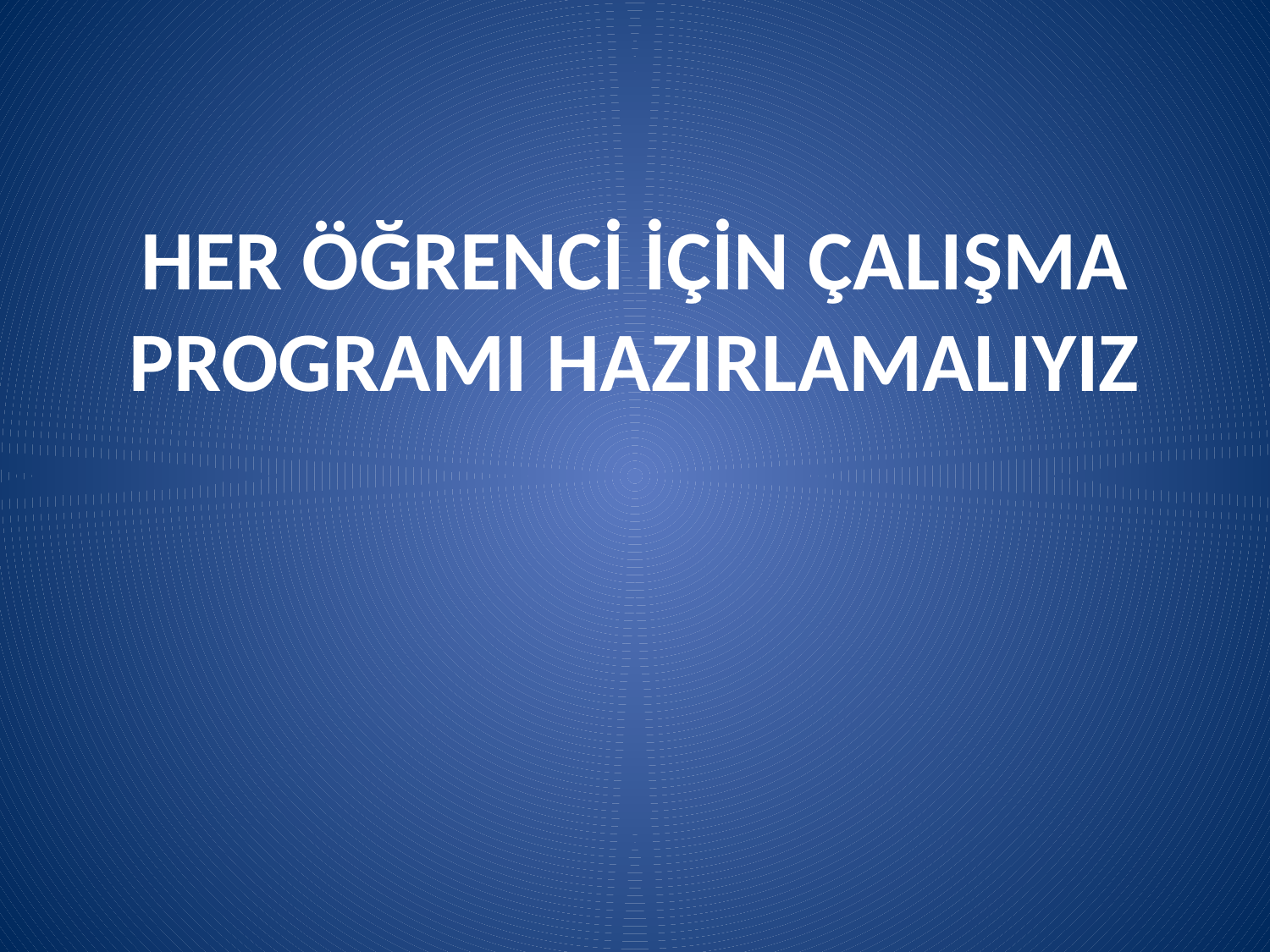

# HER ÖĞRENCİ İÇİN ÇALIŞMA PROGRAMI HAZIRLAMALIYIZ